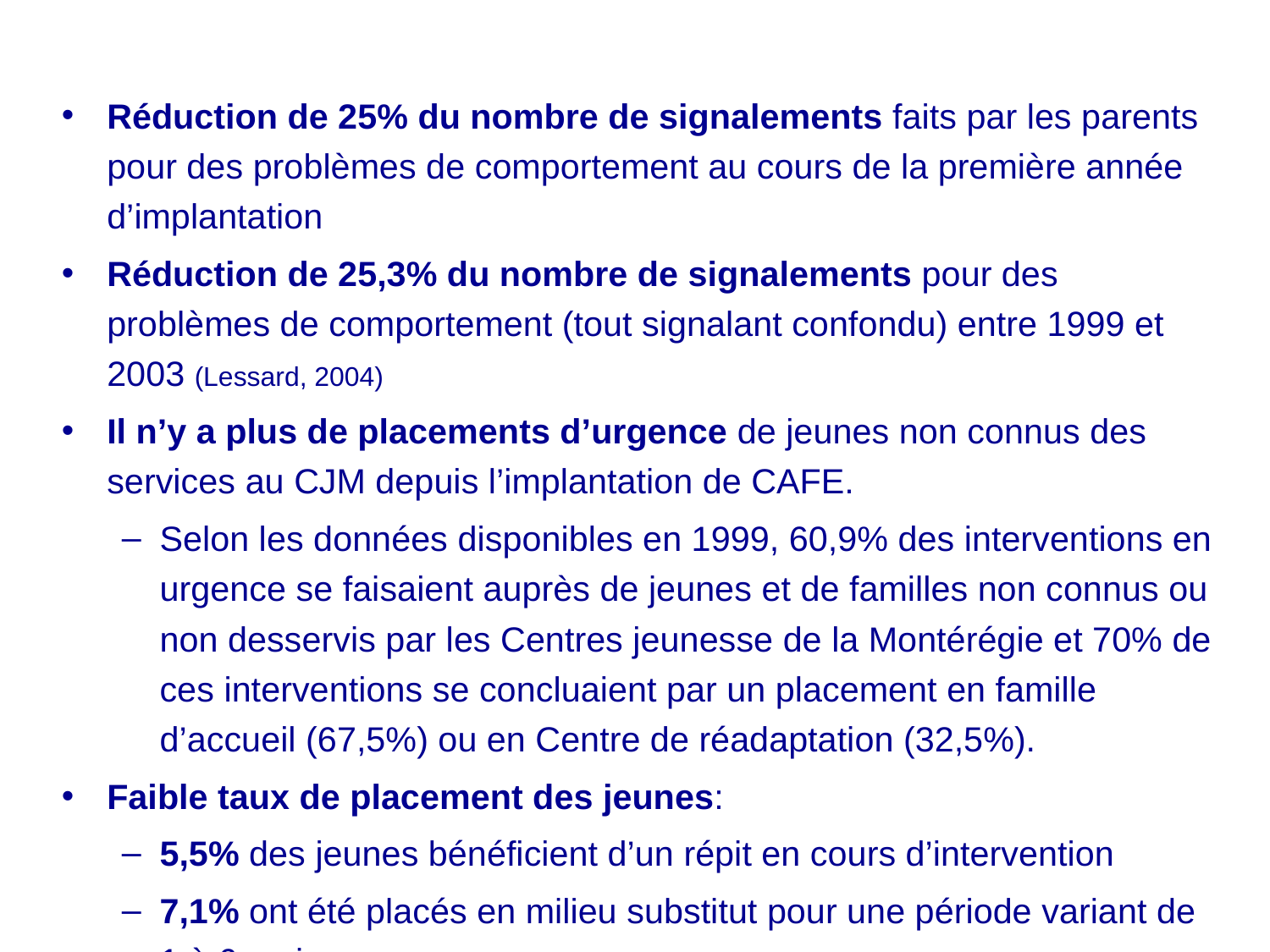

Réduction de 25% du nombre de signalements faits par les parents pour des problèmes de comportement au cours de la première année d’implantation
Réduction de 25,3% du nombre de signalements pour des problèmes de comportement (tout signalant confondu) entre 1999 et 2003 (Lessard, 2004)
Il n’y a plus de placements d’urgence de jeunes non connus des services au CJM depuis l’implantation de CAFE.
Selon les données disponibles en 1999, 60,9% des interventions en urgence se faisaient auprès de jeunes et de familles non connus ou non desservis par les Centres jeunesse de la Montérégie et 70% de ces interventions se concluaient par un placement en famille d’accueil (67,5%) ou en Centre de réadaptation (32,5%).
Faible taux de placement des jeunes:
5,5% des jeunes bénéficient d’un répit en cours d’intervention
7,1% ont été placés en milieu substitut pour une période variant de 1 à 6 mois.